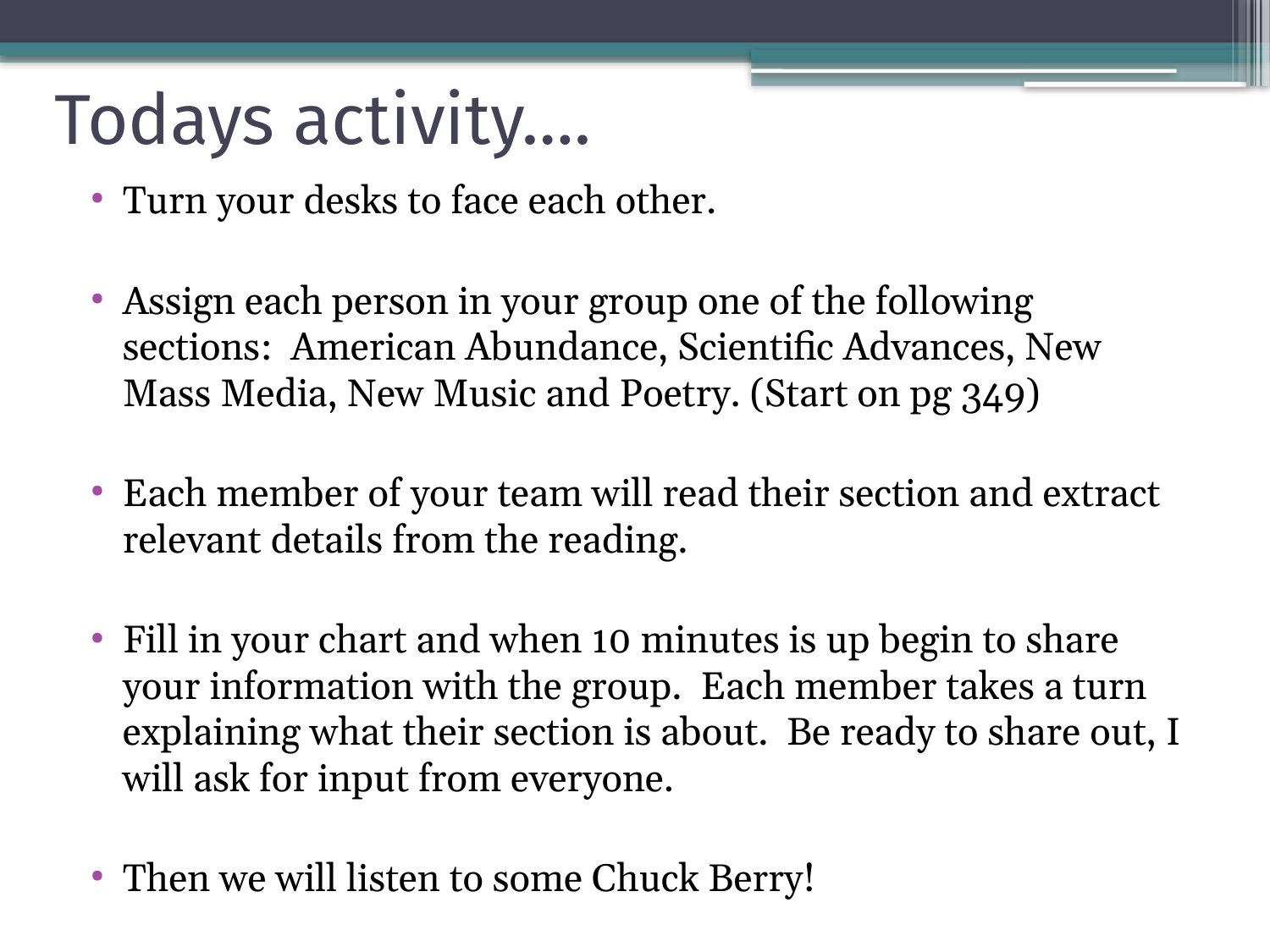

# Todays activity….
Turn your desks to face each other.

Assign each person in your group one of the following sections:  American Abundance, Scientific Advances, New Mass Media, New Music and Poetry. (Start on pg 349)

Each member of your team will read their section and extract relevant details from the reading.

Fill in your chart and when 10 minutes is up begin to share your information with the group.  Each member takes a turn explaining what their section is about.  Be ready to share out, I will ask for input from everyone.

Then we will listen to some Chuck Berry!